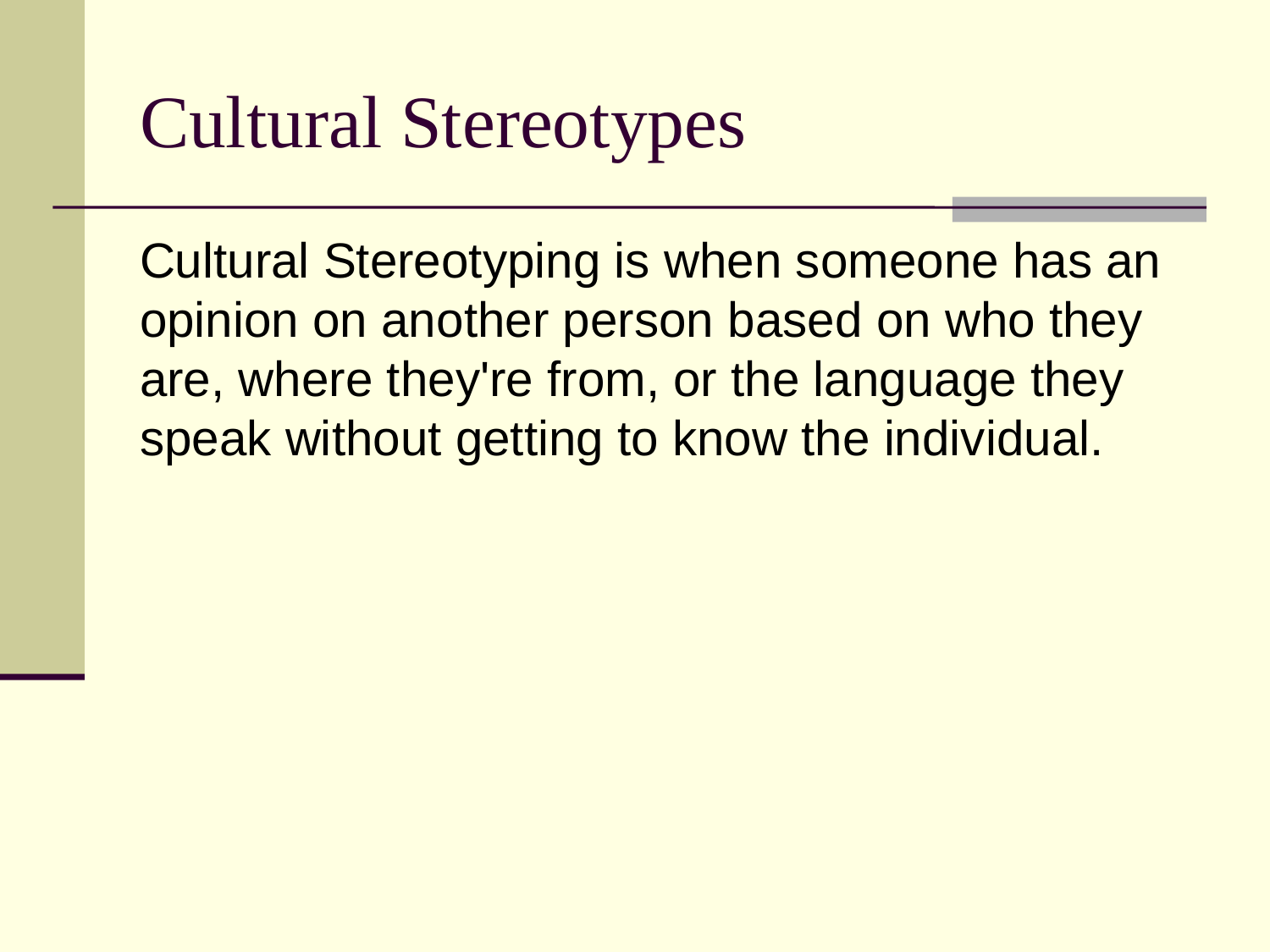

# Cultural Stereotypes
Cultural Stereotyping is when someone has an opinion on another person based on who they are, where they're from, or the language they speak without getting to know the individual.